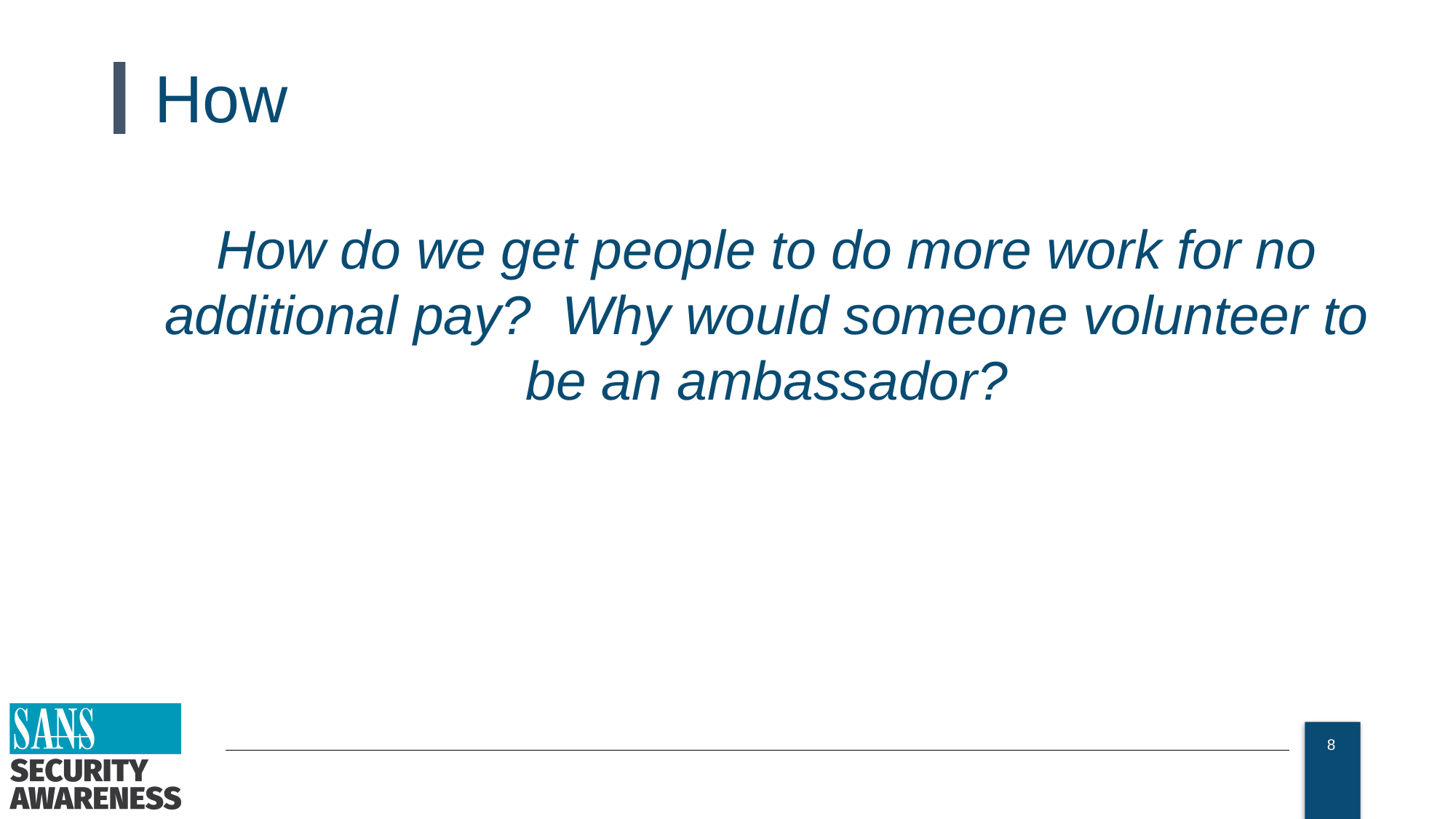

# How
How do we get people to do more work for no additional pay?  Why would someone volunteer to be an ambassador?